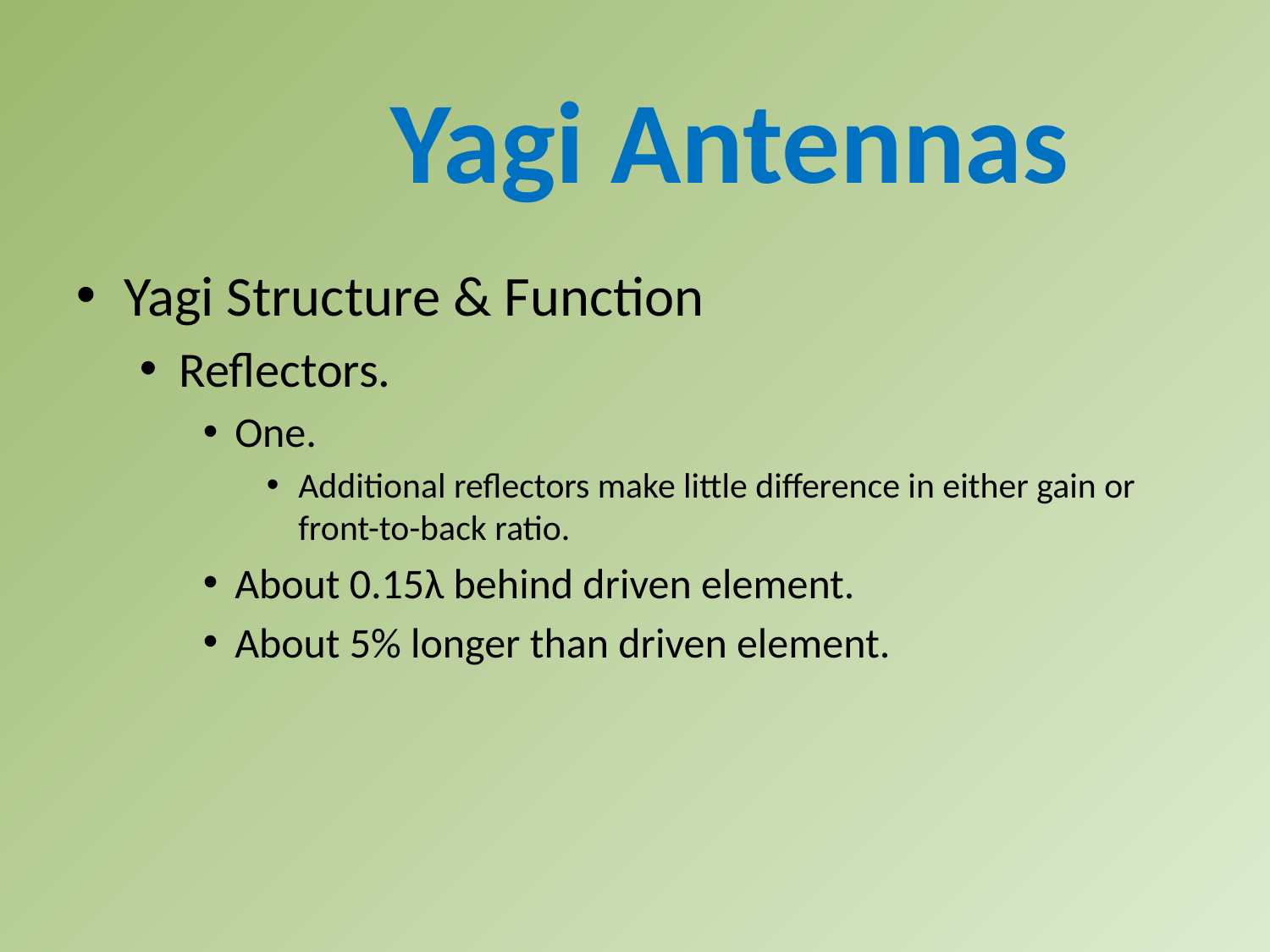

Yagi Antennas
Yagi Structure & Function
Reflectors.
One.
Additional reflectors make little difference in either gain or front-to-back ratio.
About 0.15λ behind driven element.
About 5% longer than driven element.